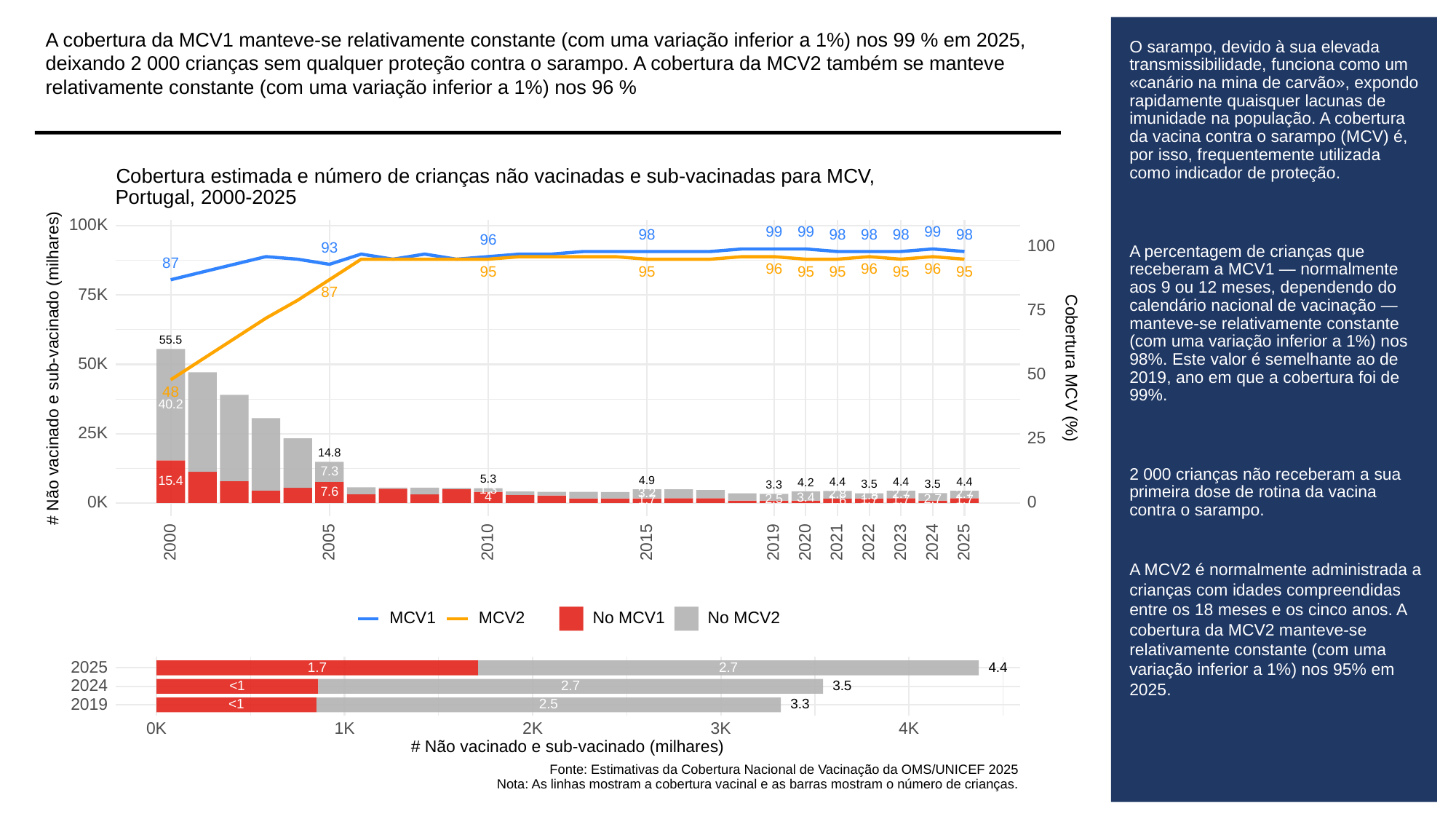

A cobertura da MCV1 manteve-se relativamente constante (com uma variação inferior a 1%) nos 99 % em 2025, deixando 2 000 crianças sem qualquer proteção contra o sarampo. A cobertura da MCV2 também se manteve relativamente constante (com uma variação inferior a 1%) nos 96 %
# O sarampo, devido à sua elevada transmissibilidade, funciona como um «canário na mina de carvão», expondo rapidamente quaisquer lacunas de imunidade na população. A cobertura da vacina contra o sarampo (MCV) é, por isso, frequentemente utilizada como indicador de proteção.

A percentagem de crianças que receberam a MCV1 — normalmente aos 9 ou 12 meses, dependendo do calendário nacional de vacinação — manteve-se relativamente constante (com uma variação inferior a 1%) nos 98%. Este valor é semelhante ao de 2019, ano em que a cobertura foi de 99%.

2 000 crianças não receberam a sua primeira dose de rotina da vacina contra o sarampo.

A MCV2 é normalmente administrada a crianças com idades compreendidas entre os 18 meses e os cinco anos. A cobertura da MCV2 manteve-se relativamente constante (com uma variação inferior a 1%) nos 95% em 2025.

Cobertura estimada e número de crianças não vacinadas e sub-vacinadas para MCV,
Portugal, 2000-2025
100K

99
99
99
98
98
98
98
98
96
100
93

87

96
96
96
95
95
95
95
95
95
87
75K

75

55.5

50K
# Não vacinado e sub-vacinado (milhares)
Cobertura MCV (%)

50

48

40.2

25K
25

14.8

7.3

5.3
4.9
15.4
4.4
4.4
4.4
4.2
3.5
3.5

3.3

1.3

7.6

3.2

2.7
2.7
2.8

1.8

4

3.4

2.7
2.5

1.7
1.7
1.7
1.7
1.6
0K
0

2023
2000
2005
2010
2015
2019
2020
2021
2022
2024
2025

MCV1
MCV2
No MCV1
No MCV2

2025
1.7
2.7
4.4

2024
3.5
<1
2.7

2019
3.3
2.5
<1

3K
0K
1K
2K
4K
# Não vacinado e sub-vacinado (milhares)
Fonte: Estimativas da Cobertura Nacional de Vacinação da OMS/UNICEF 2025
Nota: As linhas mostram a cobertura vacinal e as barras mostram o número de crianças.